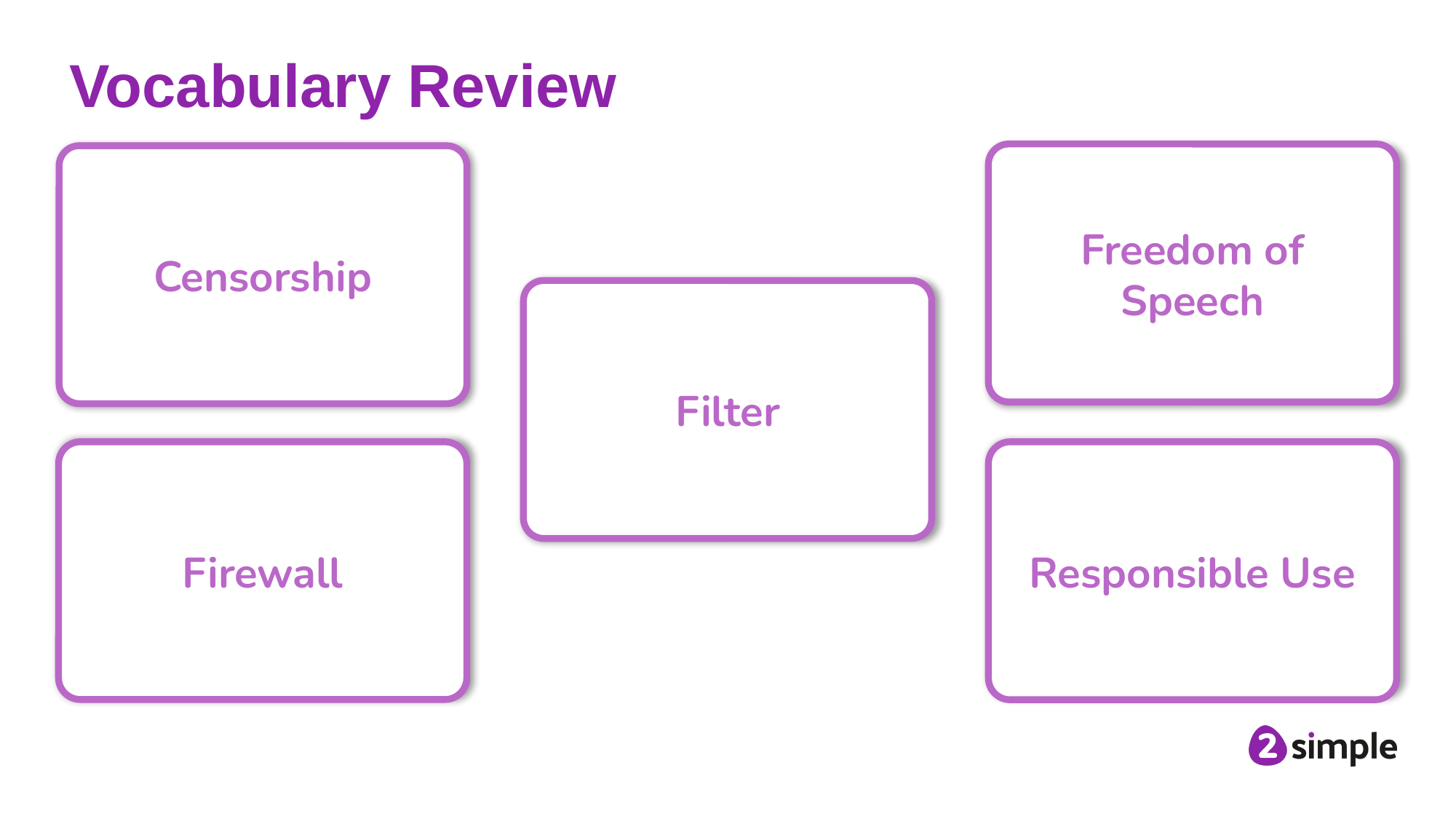

# Vocabulary Review
Freedom of Speech
 Freedom of Speech: The right to express ideas and opinions.
 Censorship: The act of blocking or controlling what people can see, read, or share online.
Censorship
Filter
 Filter: Software that limits what websites or content can be accessed.
 Firewall: A system that blocks unwanted data and websites.
 Responsible Use: Making good choices when online.
Firewall
Responsible Use